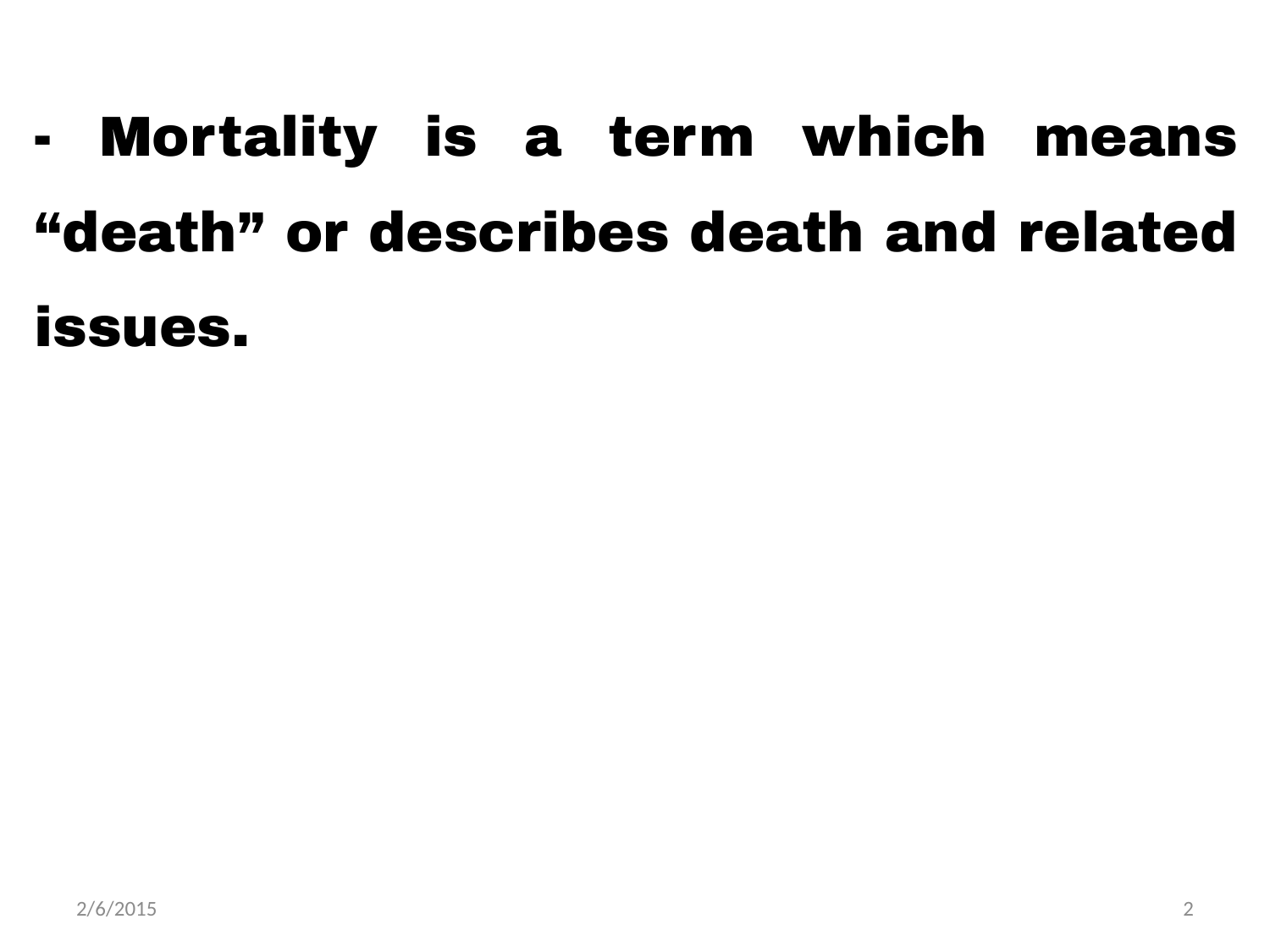

- Mortality is a term which means “death” or describes death and related issues.

2/6/2015
2